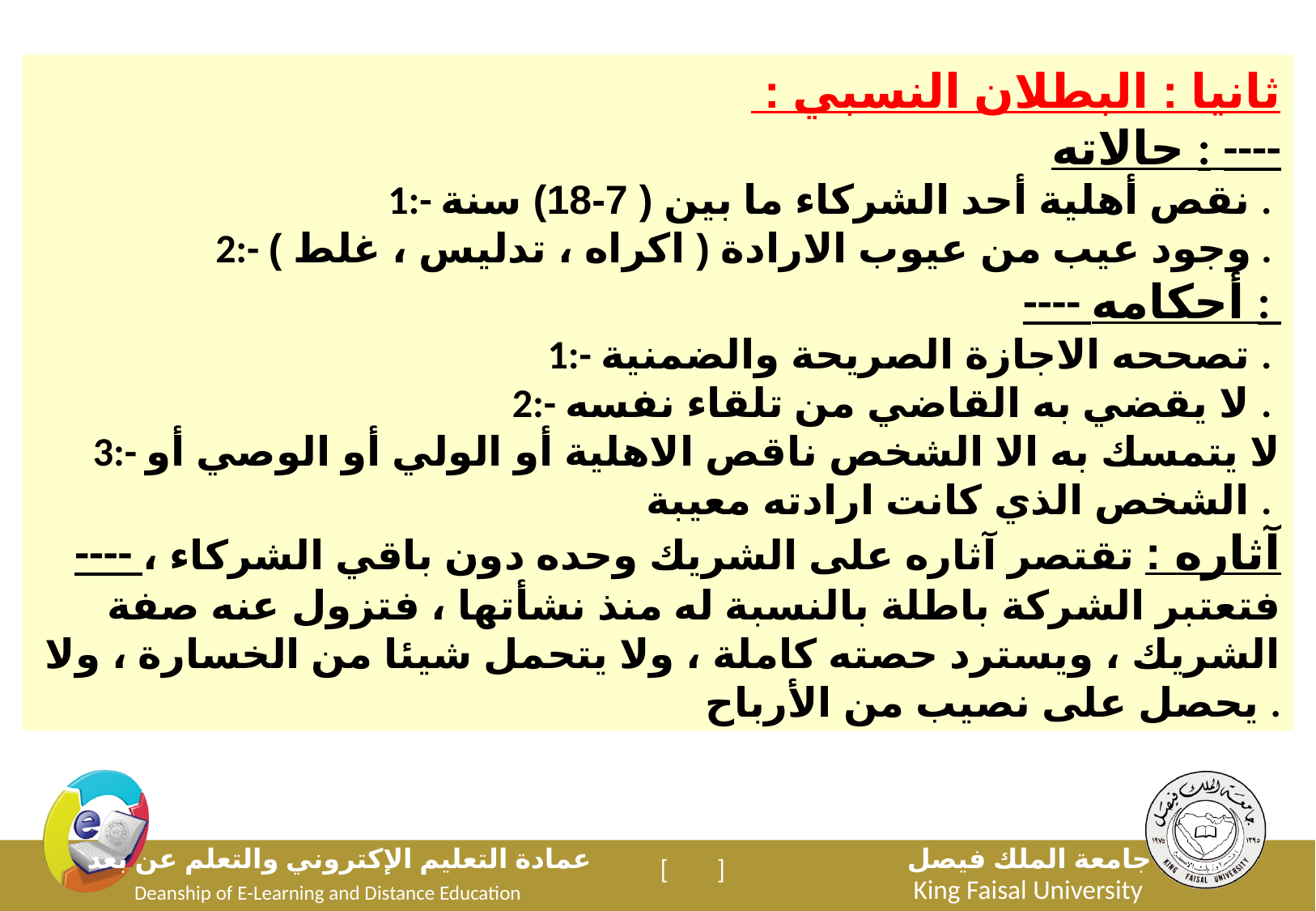

ثانيا : البطلان النسبي :
حالاته : ----
1:- نقص أهلية أحد الشركاء ما بين ( 7-18) سنة .
2:- وجود عيب من عيوب الارادة ( اكراه ، تدليس ، غلط ) .
---- أحكامه :
1:- تصححه الاجازة الصريحة والضمنية .
2:- لا يقضي به القاضي من تلقاء نفسه .
3:- لا يتمسك به الا الشخص ناقص الاهلية أو الولي أو الوصي أو الشخص الذي كانت ارادته معيبة .
---- آثاره : تقتصر آثاره على الشريك وحده دون باقي الشركاء ، فتعتبر الشركة باطلة بالنسبة له منذ نشأتها ، فتزول عنه صفة الشريك ، ويسترد حصته كاملة ، ولا يتحمل شيئا من الخسارة ، ولا يحصل على نصيب من الأرباح .